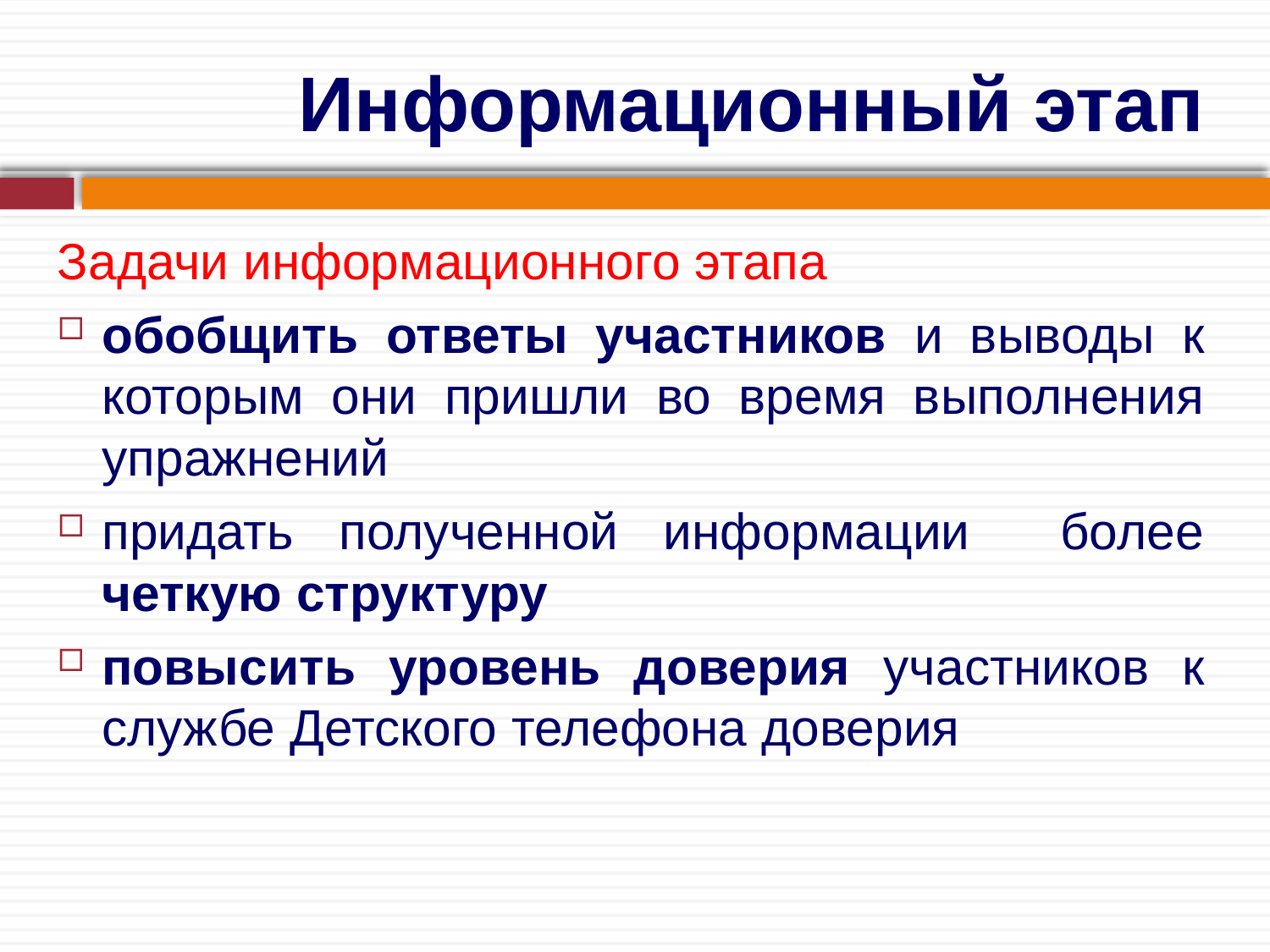

# Информационный этап
Задачи информационного этапа
обобщить ответы участников и выводы к которым они пришли во время выполнения упражнений
придать полученной информации  более четкую структуру
повысить уровень доверия участников к службе Детского телефона доверия